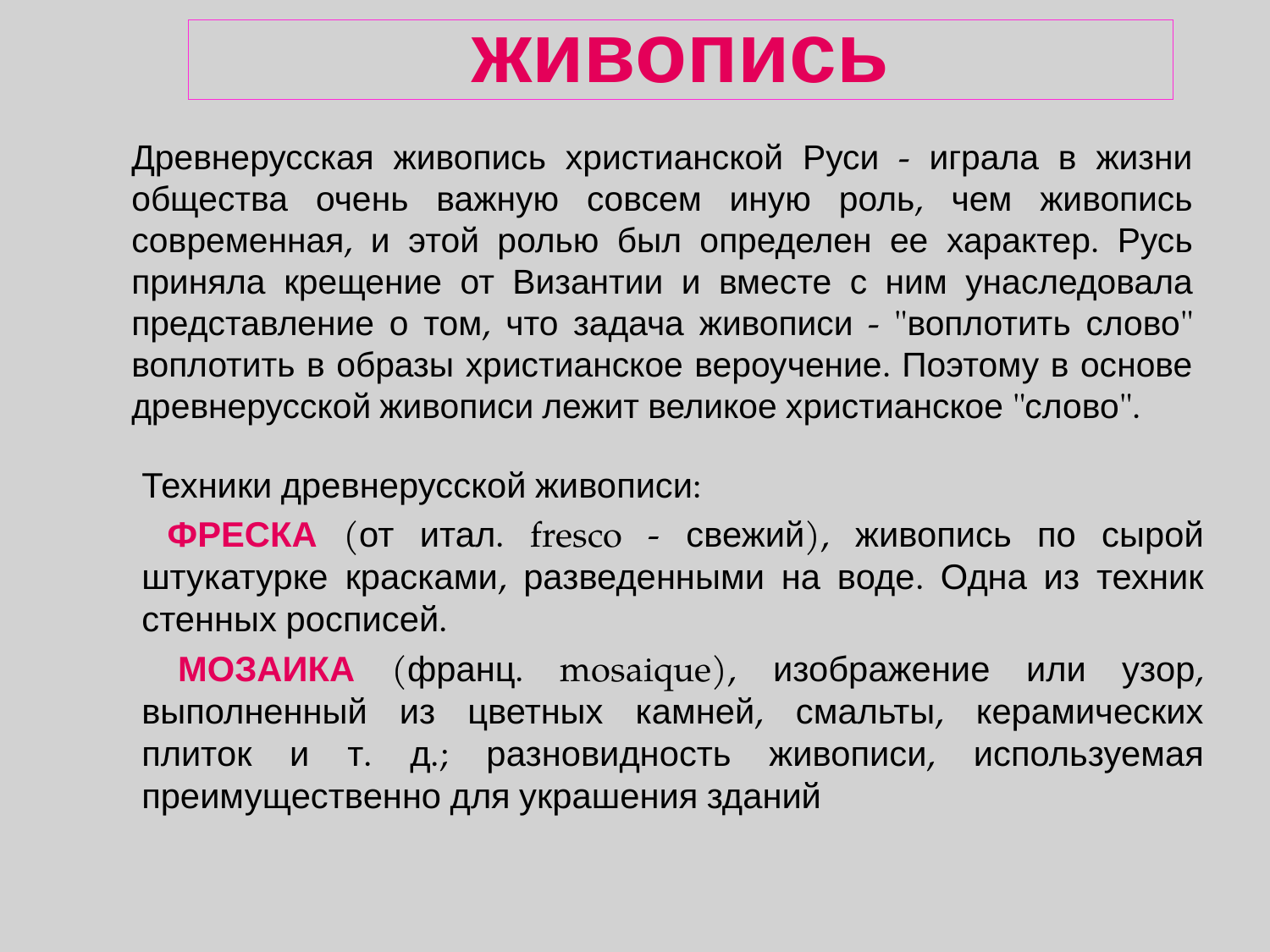

# живопись
Древнерусская живопись христианской Руси - играла в жизни общества очень важную совсем иную роль, чем живопись современная, и этой ролью был определен ее характер. Русь приняла крещение от Византии и вместе с ним унаследовала представление о том, что задача живописи - "воплотить слово" воплотить в образы христианское вероучение. Поэтому в основе древнерусской живописи лежит великое христианское "слово".
Техники древнерусской живописи:
 ФРЕСКА (от итал. fresco - свежий), живопись по сырой штукатурке красками, разведенными на воде. Одна из техник стенных росписей.
 МОЗАИКА (франц. mosaique), изображение или узор, выполненный из цветных камней, смальты, керамических плиток и т. д.; разновидность живописи, используемая преимущественно для украшения зданий